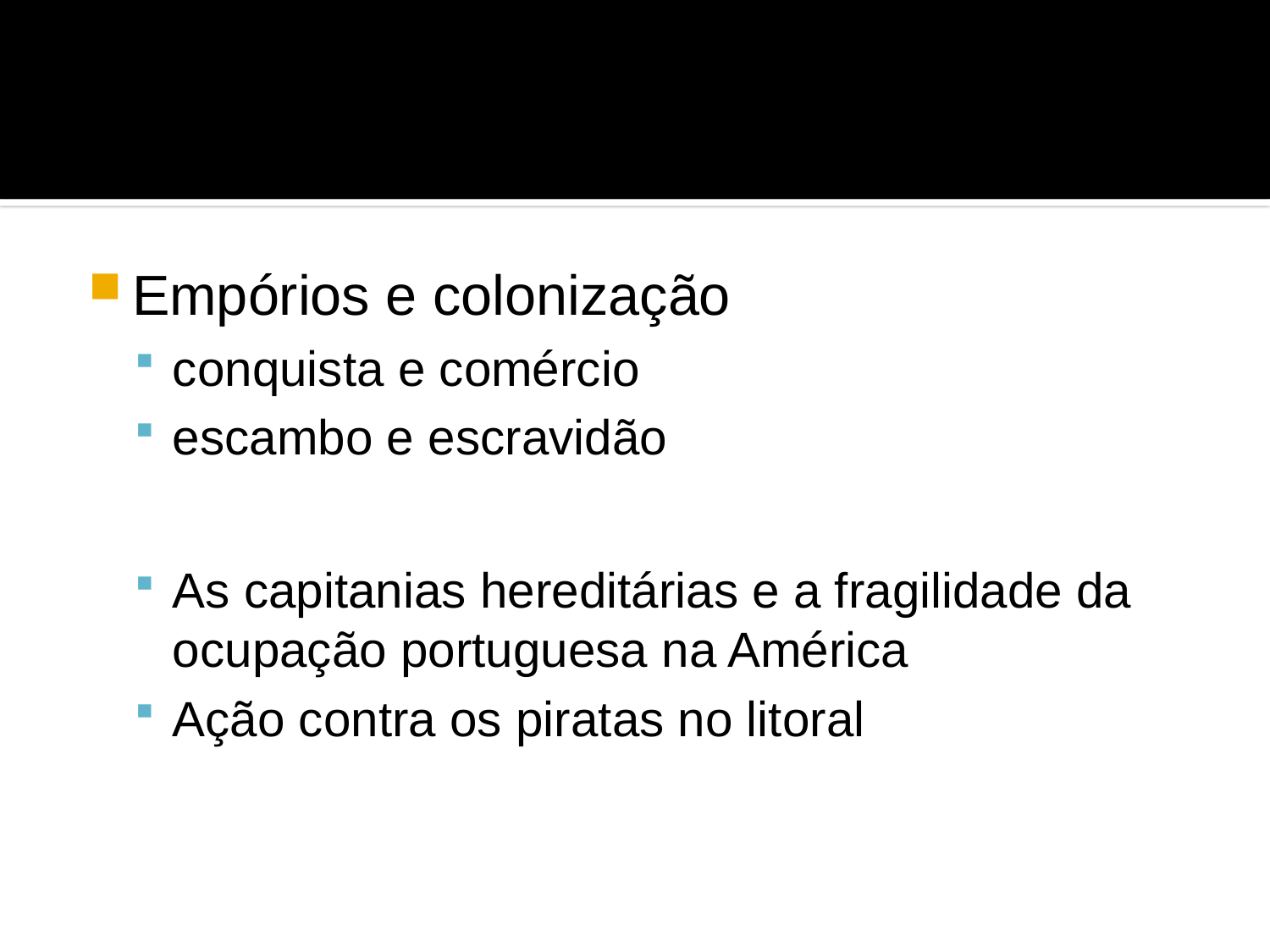

#
Empórios e colonização
conquista e comércio
escambo e escravidão

As capitanias hereditárias e a fragilidade da ocupação portuguesa na América
Ação contra os piratas no litoral